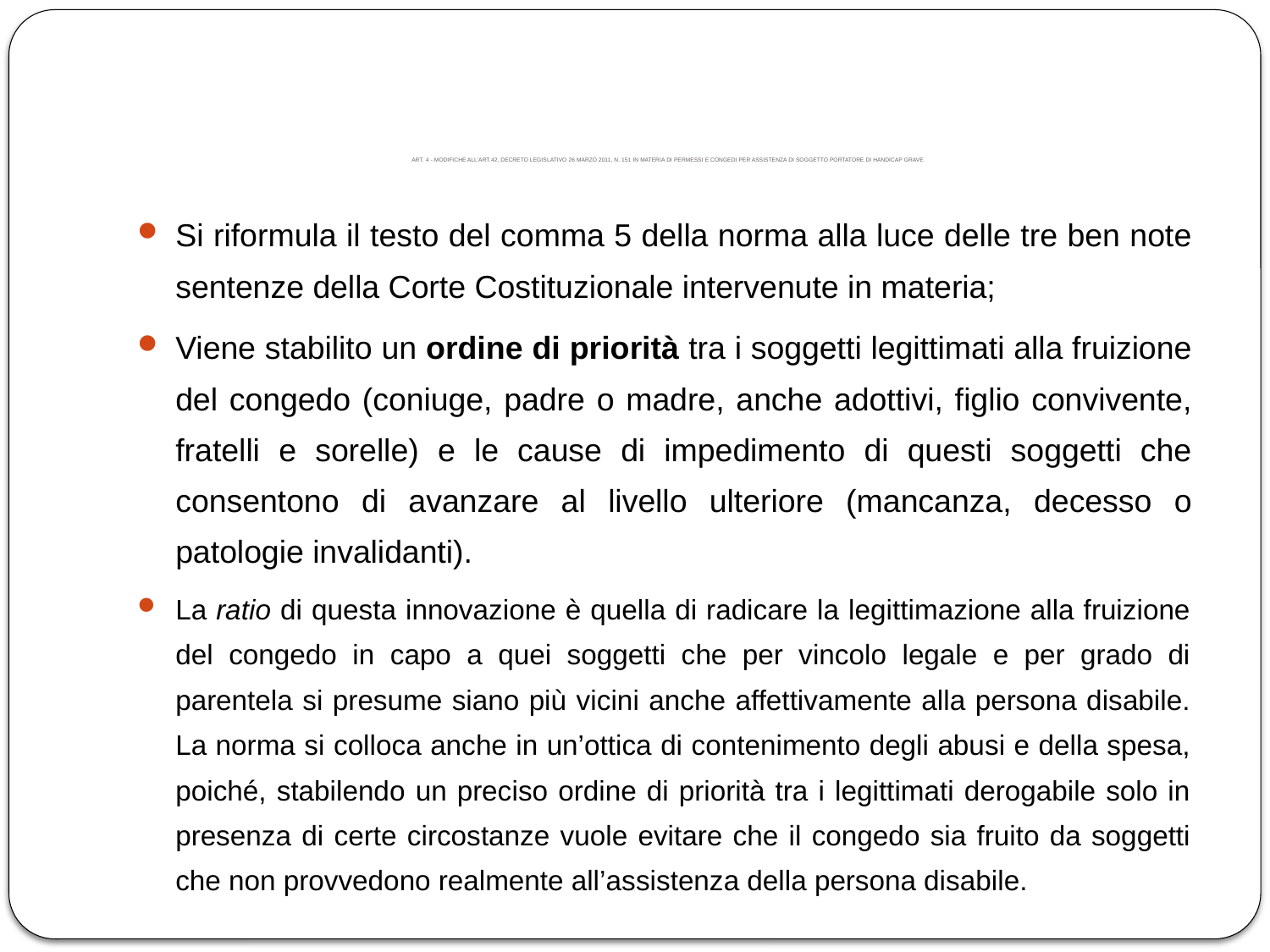

# Art. 4 - Modifiche all’art.42, decreto legislativo 26 marzo 2011, n. 151 in materia di permessi e congedi per assistenza di soggetto portatore di handicap grave
Si riformula il testo del comma 5 della norma alla luce delle tre ben note sentenze della Corte Costituzionale intervenute in materia;
Viene stabilito un ordine di priorità tra i soggetti legittimati alla fruizione del congedo (coniuge, padre o madre, anche adottivi, figlio convivente, fratelli e sorelle) e le cause di impedimento di questi soggetti che consentono di avanzare al livello ulteriore (mancanza, decesso o patologie invalidanti).
La ratio di questa innovazione è quella di radicare la legittimazione alla fruizione del congedo in capo a quei soggetti che per vincolo legale e per grado di parentela si presume siano più vicini anche affettivamente alla persona disabile. La norma si colloca anche in un’ottica di contenimento degli abusi e della spesa, poiché, stabilendo un preciso ordine di priorità tra i legittimati derogabile solo in presenza di certe circostanze vuole evitare che il congedo sia fruito da soggetti che non provvedono realmente all’assistenza della persona disabile.